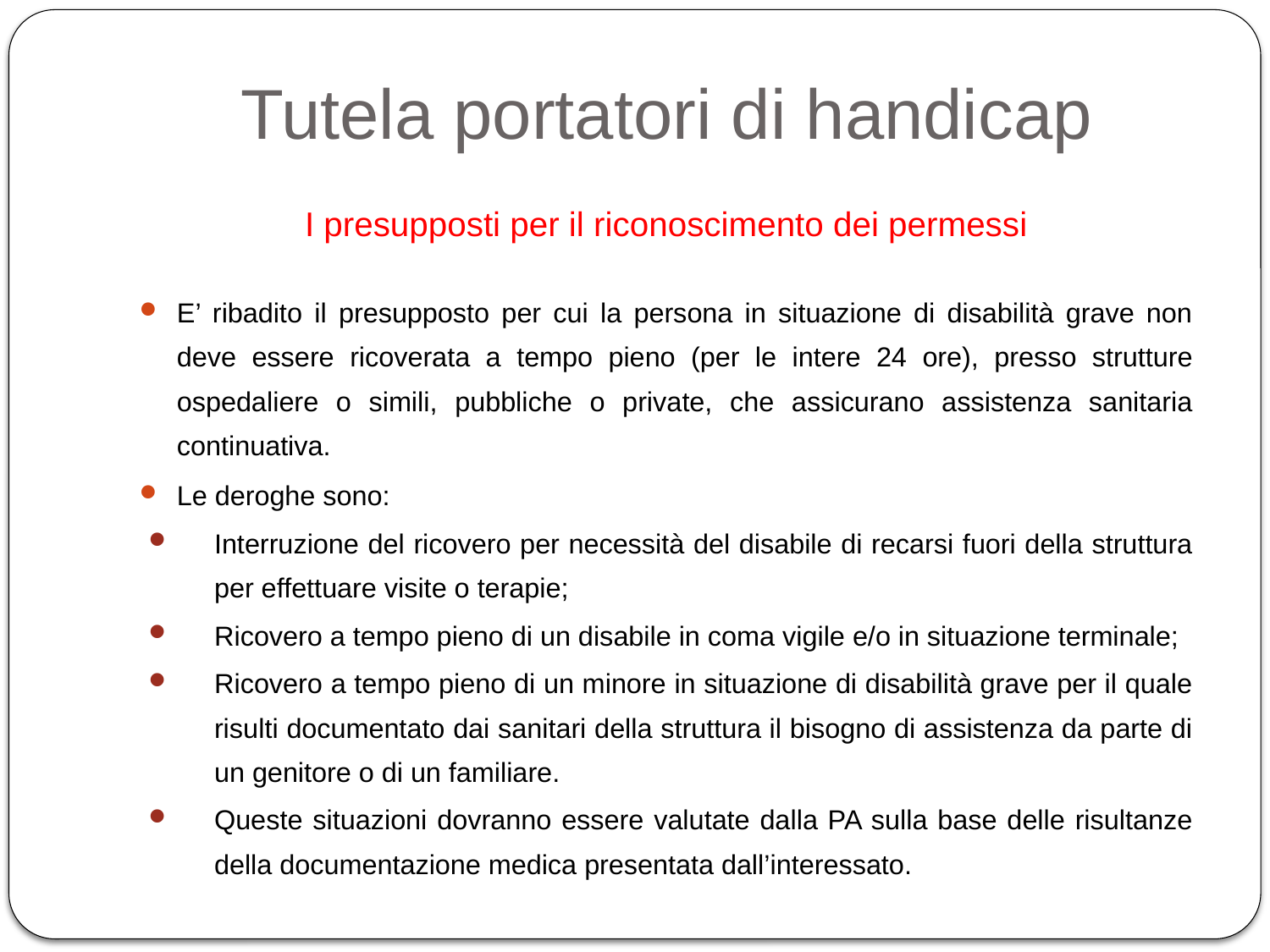

# Tutela portatori di handicap
I presupposti per il riconoscimento dei permessi

E’ ribadito il presupposto per cui la persona in situazione di disabilità grave non deve essere ricoverata a tempo pieno (per le intere 24 ore), presso strutture ospedaliere o simili, pubbliche o private, che assicurano assistenza sanitaria continuativa.
Le deroghe sono:
Interruzione del ricovero per necessità del disabile di recarsi fuori della struttura per effettuare visite o terapie;
Ricovero a tempo pieno di un disabile in coma vigile e/o in situazione terminale;
Ricovero a tempo pieno di un minore in situazione di disabilità grave per il quale risulti documentato dai sanitari della struttura il bisogno di assistenza da parte di un genitore o di un familiare.
Queste situazioni dovranno essere valutate dalla PA sulla base delle risultanze della documentazione medica presentata dall’interessato.